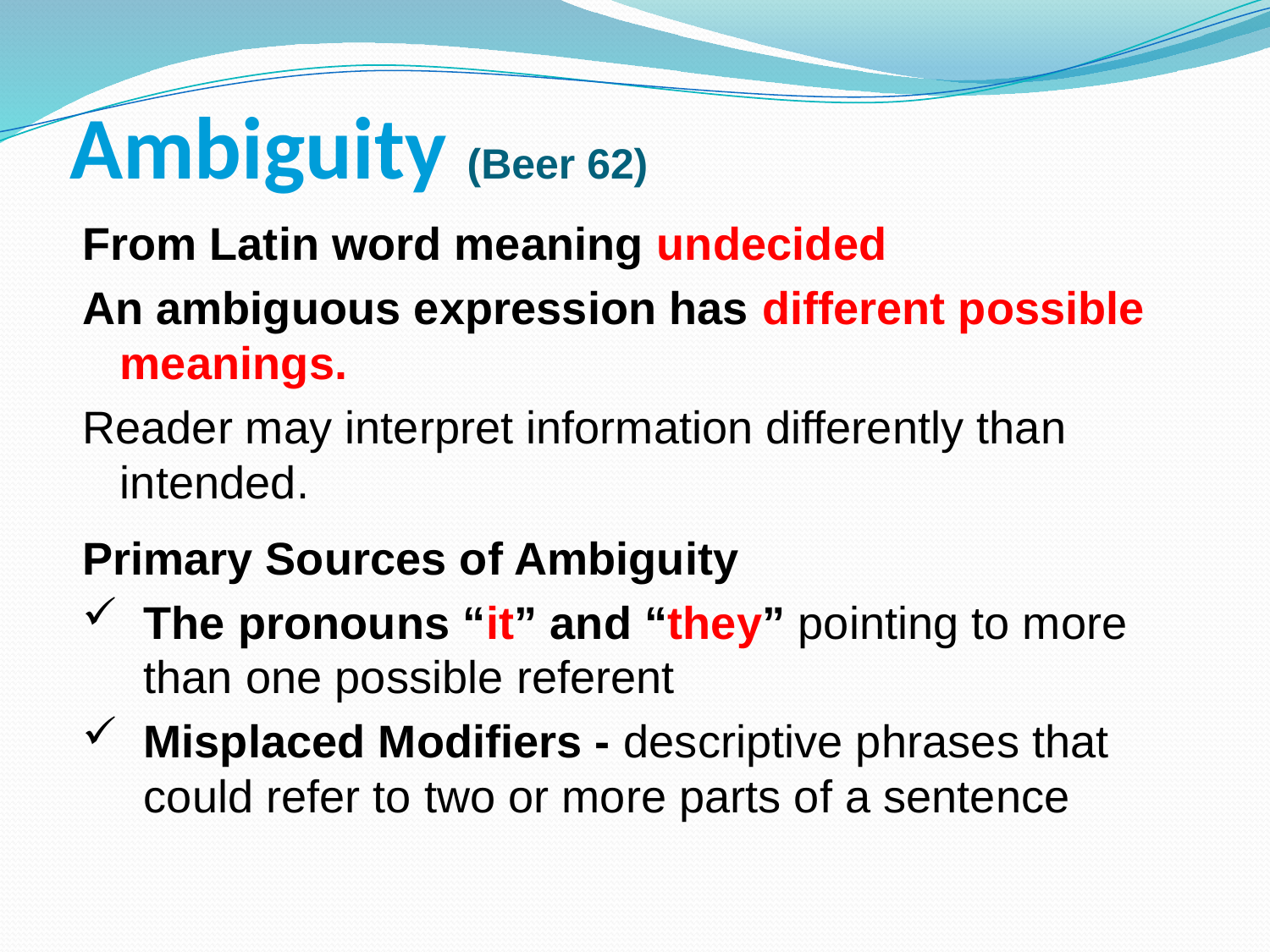

# Ambiguity (Beer 62)
From Latin word meaning undecided
An ambiguous expression has different possible meanings.
Reader may interpret information differently than intended.
Primary Sources of Ambiguity
The pronouns “it” and “they” pointing to more than one possible referent
Misplaced Modifiers - descriptive phrases that could refer to two or more parts of a sentence